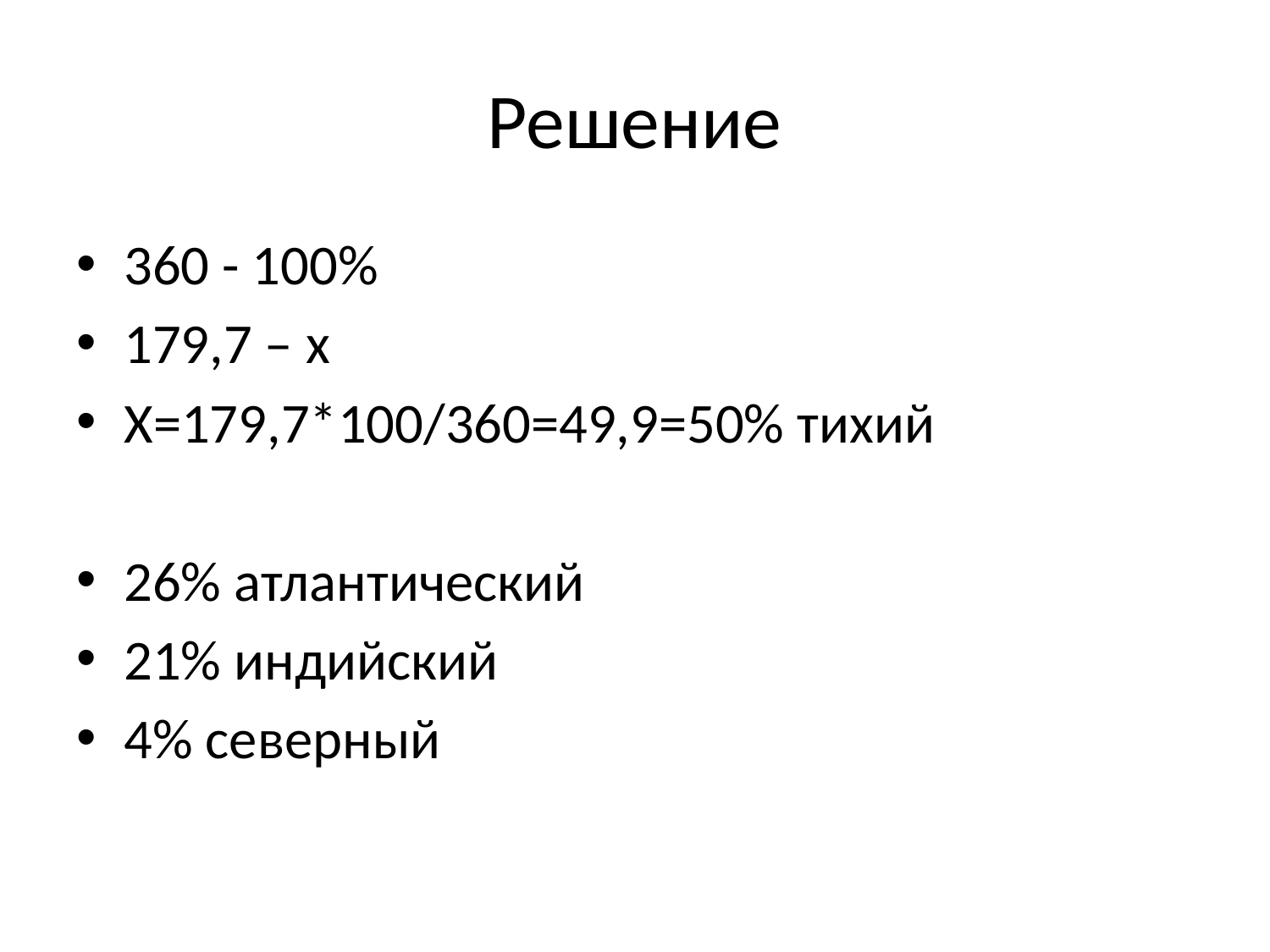

# Решение
360 - 100%
179,7 – х
Х=179,7*100/360=49,9=50% тихий

26% атлантический
21% индийский
4% северный